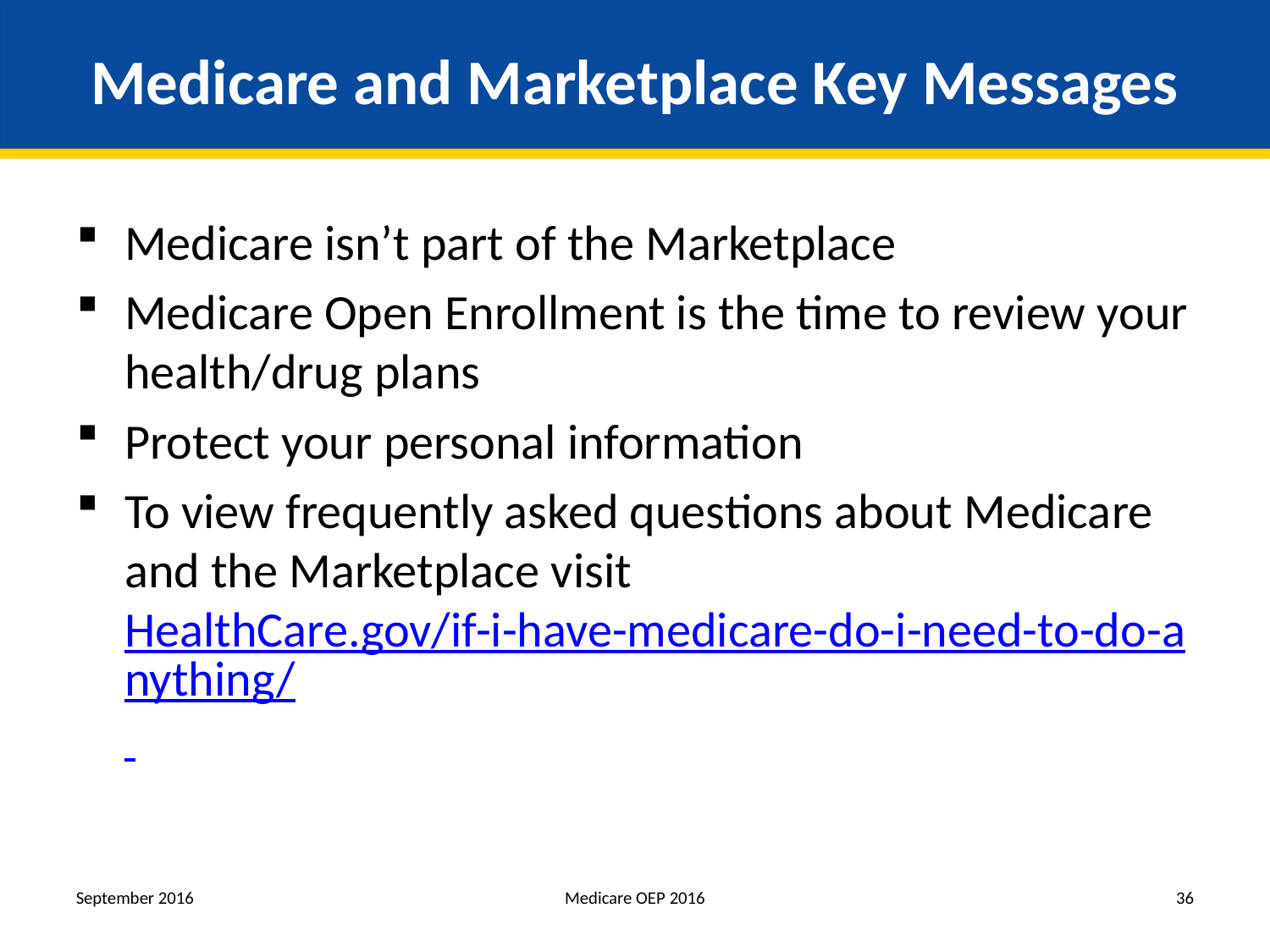

# Medicare and Marketplace Key Messages
Medicare isn’t part of the Marketplace
Medicare Open Enrollment is the time to review your health/drug plans
Protect your personal information
To view frequently asked questions about Medicare and the Marketplace visit HealthCare.gov/if-i-have-medicare-do-i-need-to-do-anything/

September 2016
Medicare OEP 2016
36